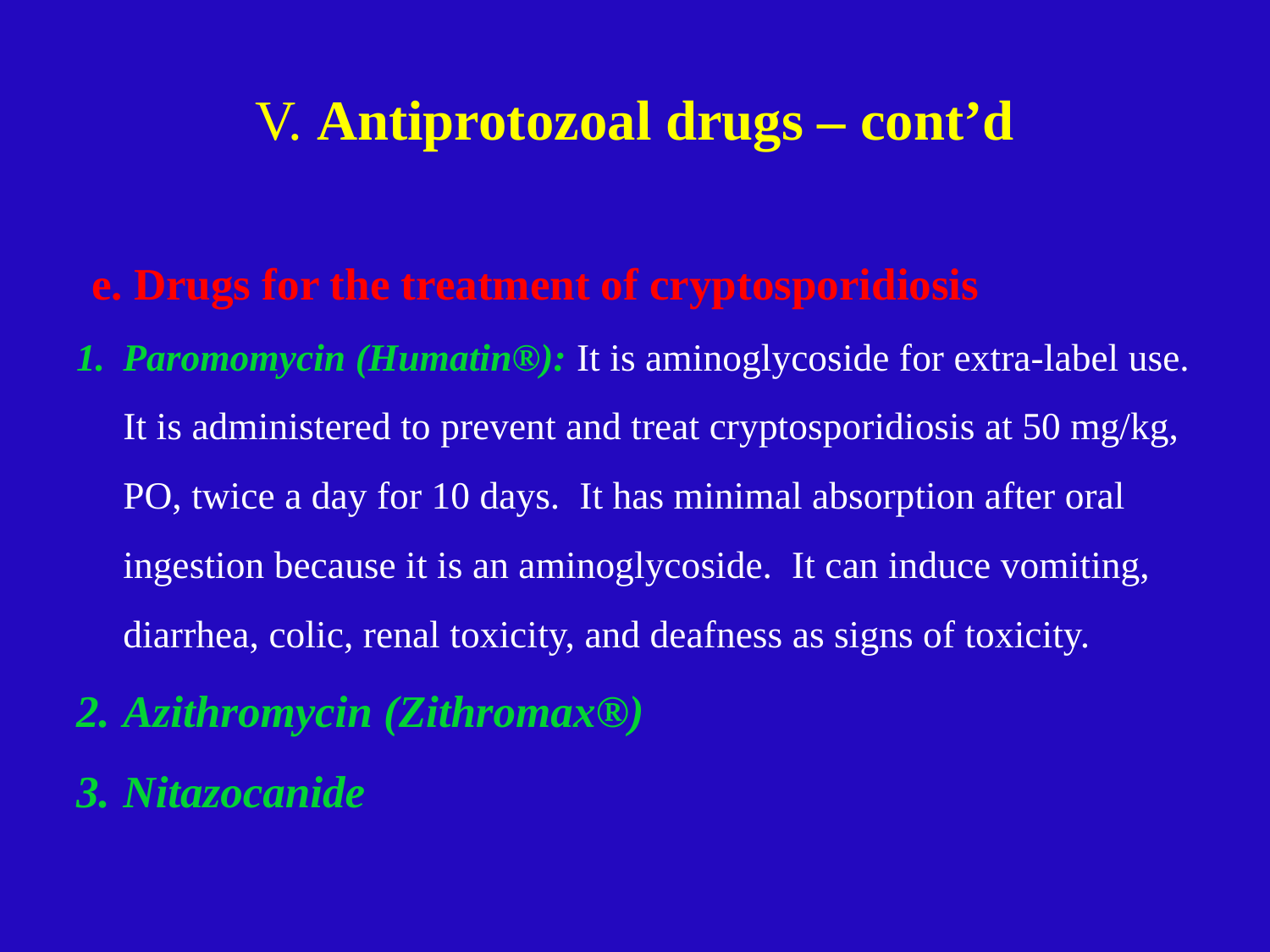

# V. Antiprotozoal drugs – cont’d
e. Drugs for the treatment of cryptosporidiosis
Paromomycin (Humatin®): It is aminoglycoside for extra-label use. It is administered to prevent and treat cryptosporidiosis at 50 mg/kg, PO, twice a day for 10 days.  It has minimal absorption after oral ingestion because it is an aminoglycoside.  It can induce vomiting, diarrhea, colic, renal toxicity, and deafness as signs of toxicity.
Azithromycin (Zithromax®)
Nitazocanide